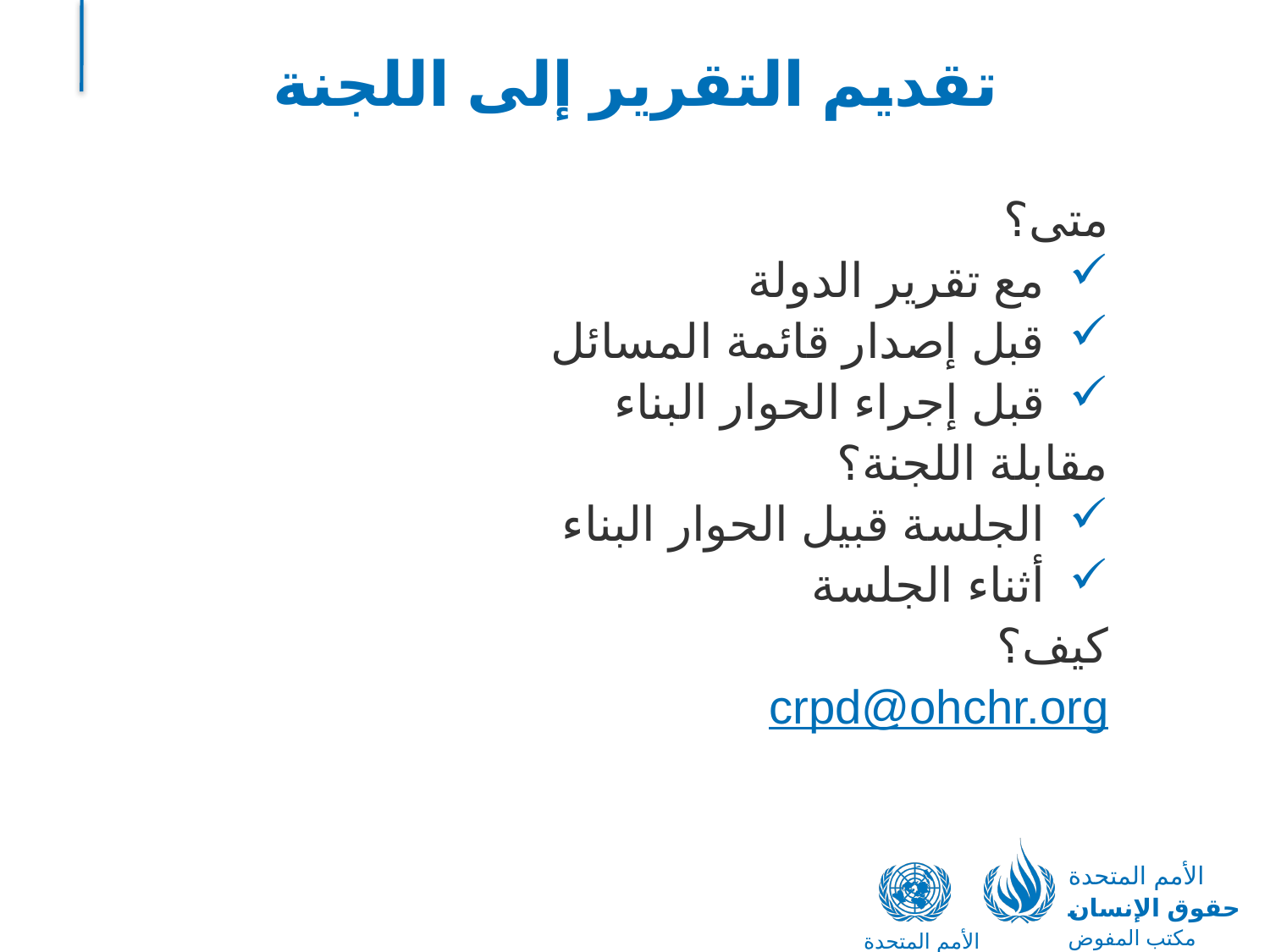

# تقديم التقرير إلى اللجنة
متى؟
مع تقرير الدولة
قبل إصدار قائمة المسائل
قبل إجراء الحوار البناء
مقابلة اللجنة؟
الجلسة قبيل الحوار البناء
أثناء الجلسة
كيف؟
crpd@ohchr.org
الأمم المتحدة
حقوق الإنسان
مكتب المفوض السامي
الأمم المتحدة